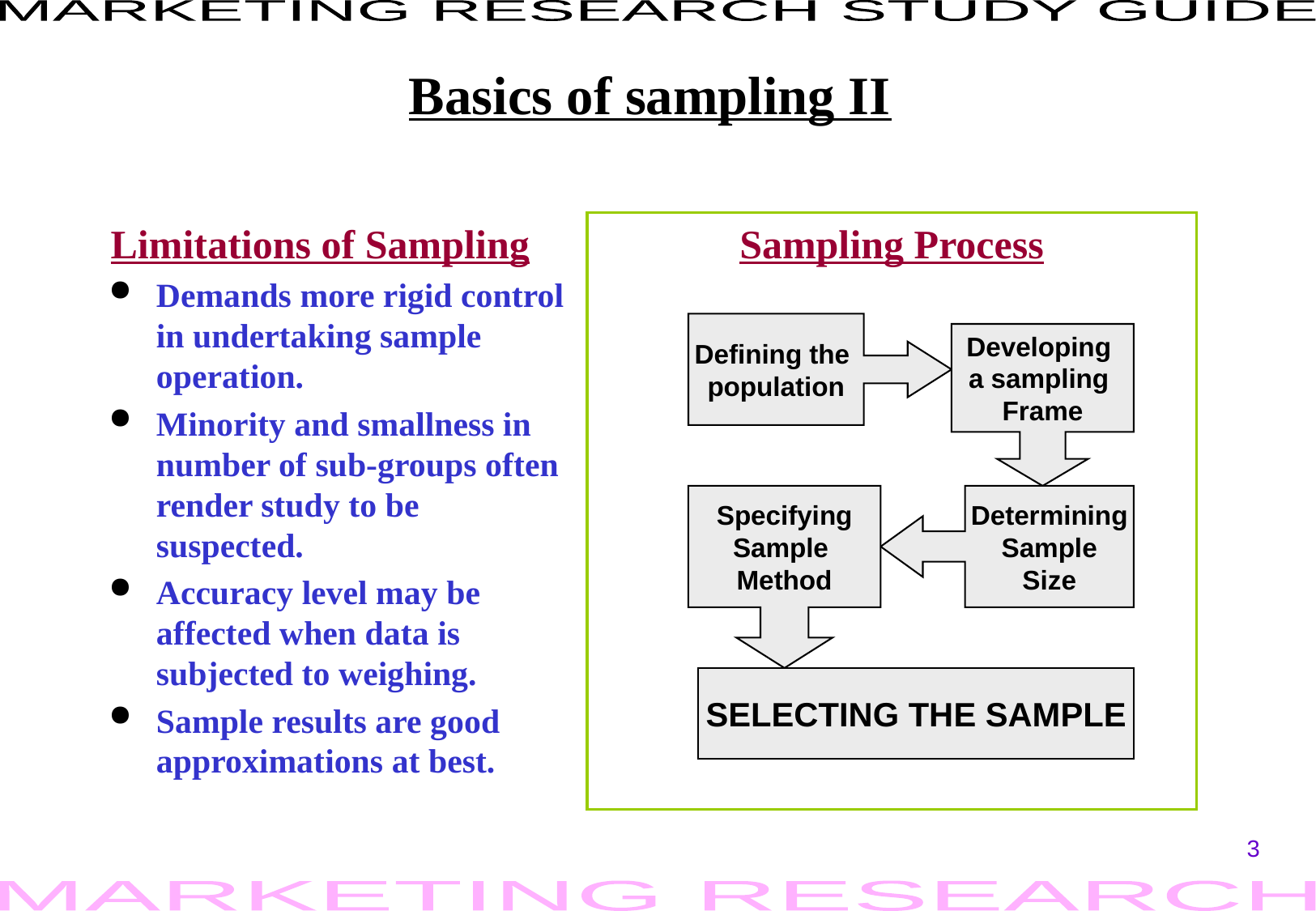

# Basics of sampling II
Limitations of Sampling
Demands more rigid control in undertaking sample operation.
Minority and smallness in number of sub-groups often render study to be suspected.
Accuracy level may be affected when data is subjected to weighing.
Sample results are good approximations at best.
Sampling Process
Defining the
population
Developing
a sampling
Frame
Specifying
Sample
Method
Determining
Sample
Size
SELECTING THE SAMPLE